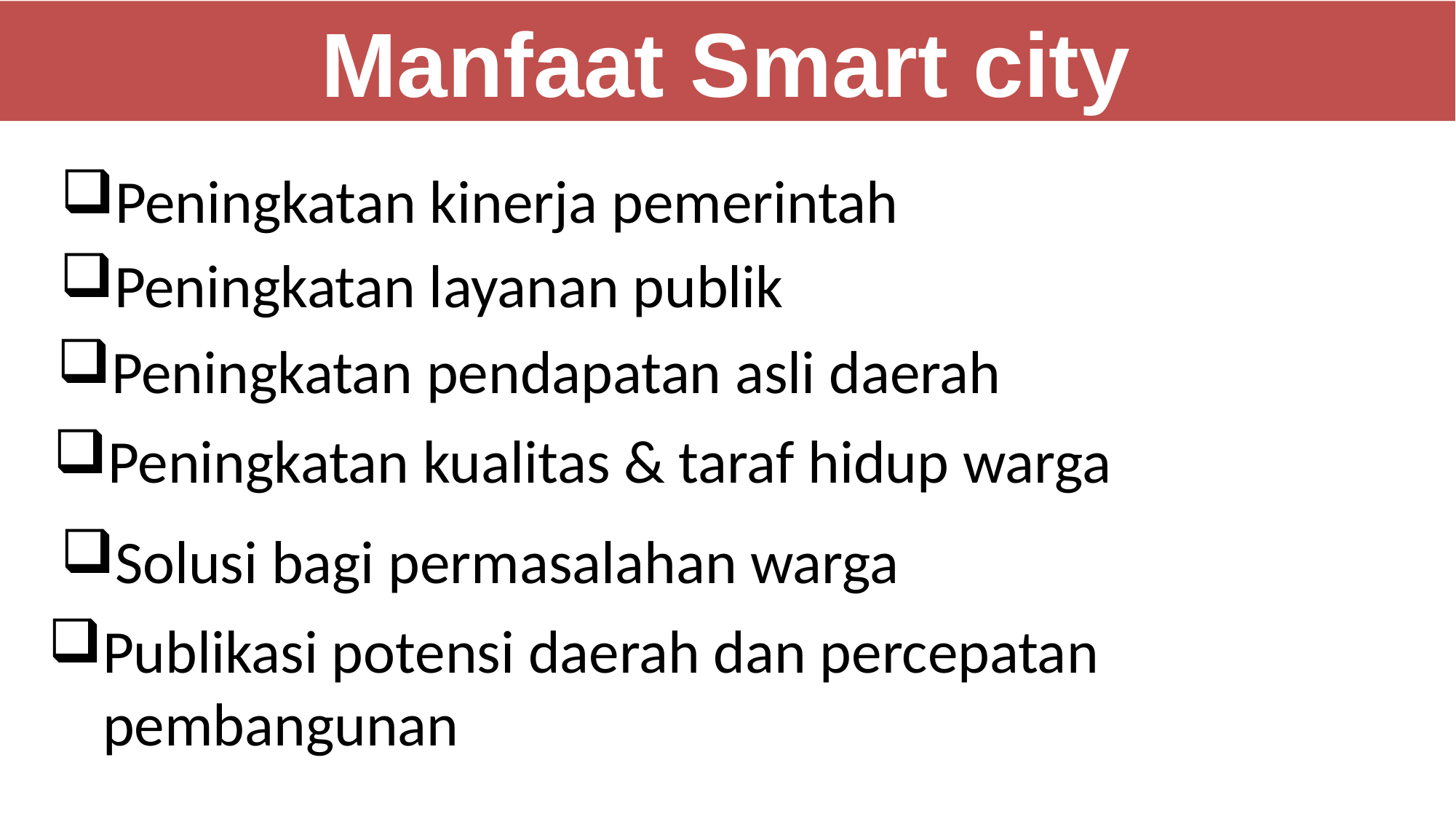

Manfaat Smart city
Peningkatan kinerja pemerintah
Peningkatan layanan publik
Peningkatan pendapatan asli daerah
Peningkatan kualitas & taraf hidup warga
Solusi bagi permasalahan warga
Publikasi potensi daerah dan percepatan pembangunan